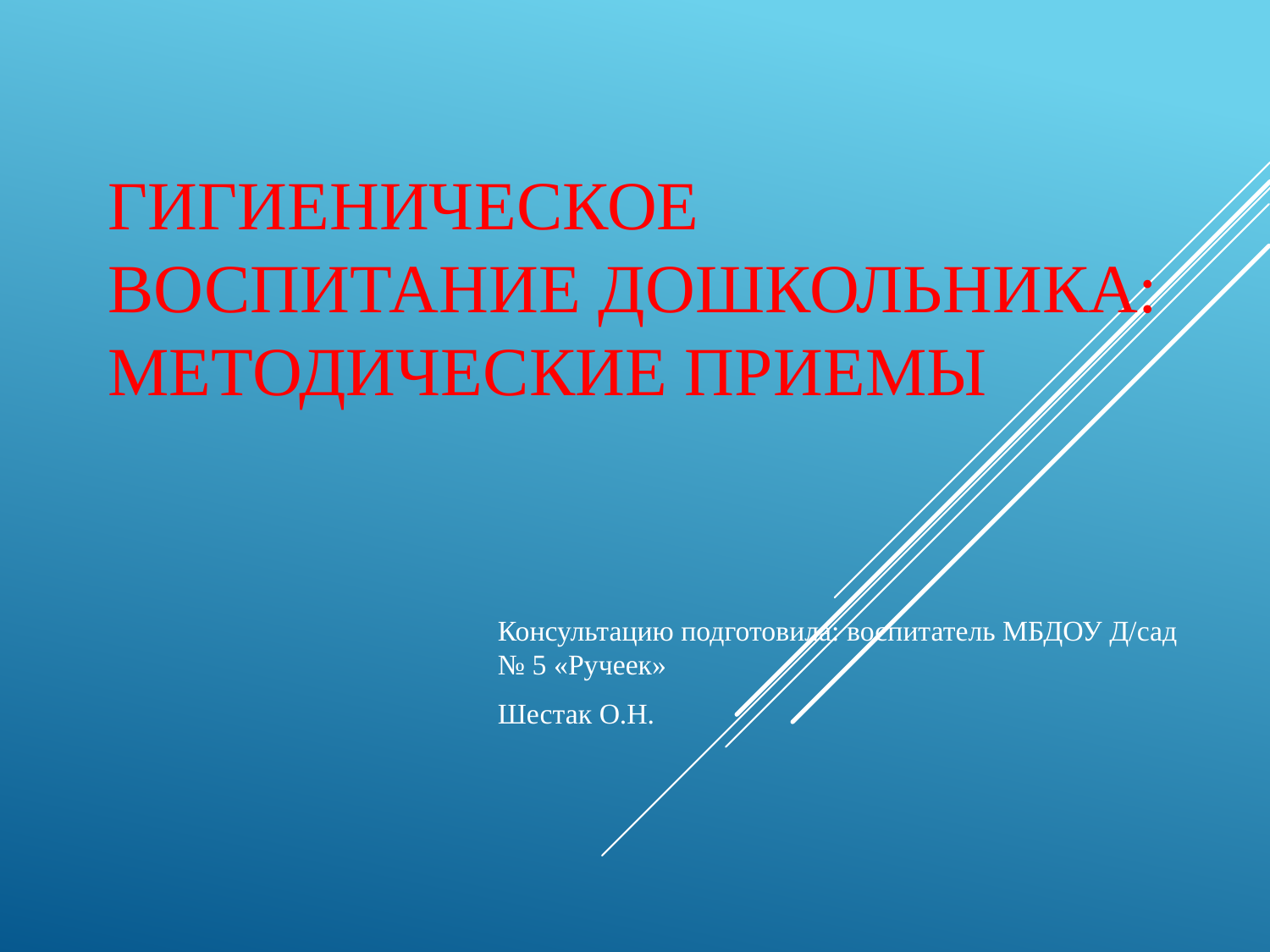

# Гигиеническое воспитание дошкольника: методические приемы
Консультацию подготовила: воспитатель МБДОУ Д/сад № 5 «Ручеек»
Шестак О.Н.